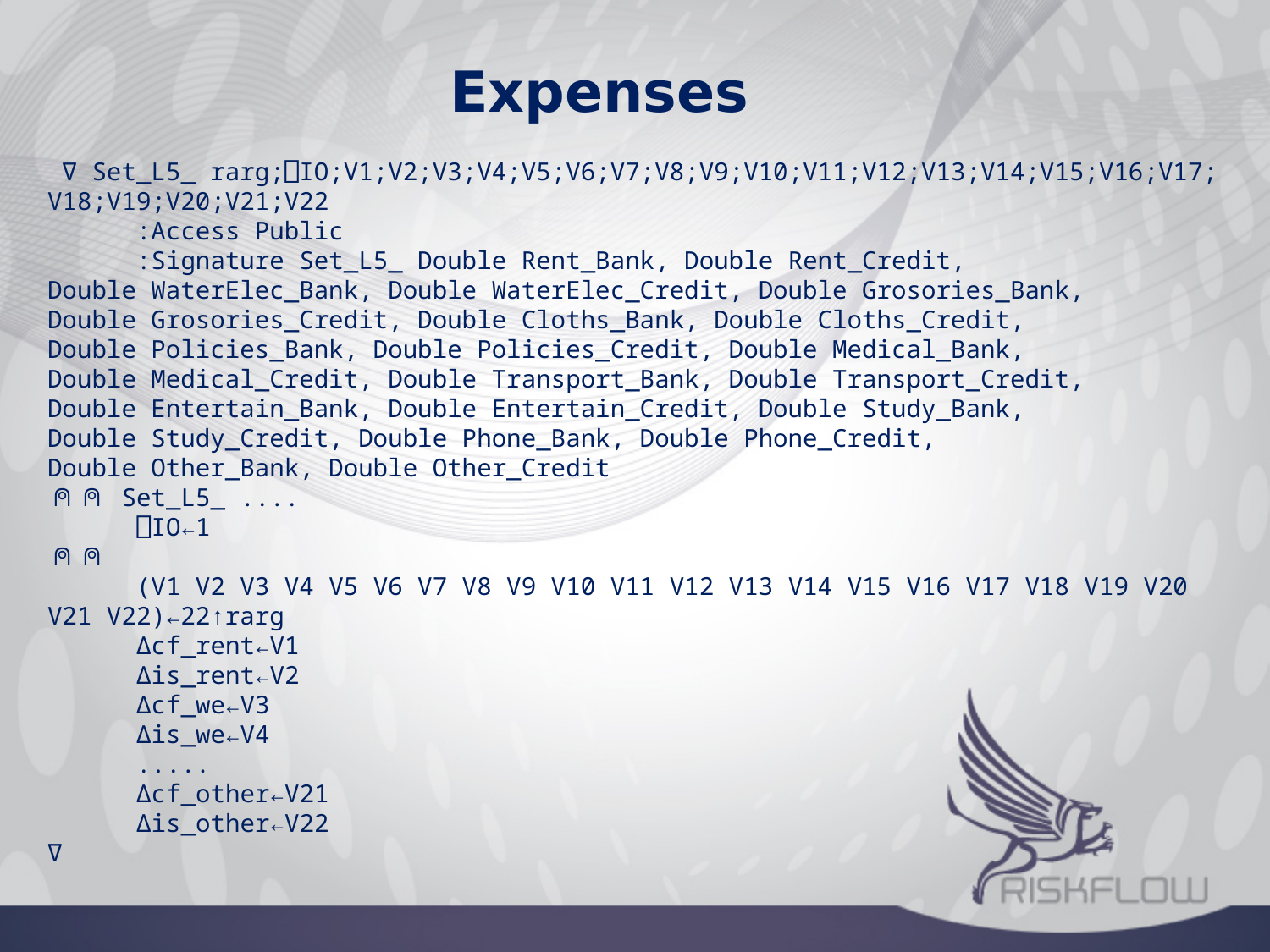

Expenses
 ∇ Set_L5_ rarg;⎕IO;V1;V2;V3;V4;V5;V6;V7;V8;V9;V10;V11;V12;V13;V14;V15;V16;V17;
V18;V19;V20;V21;V22
      :Access Public
      :Signature Set_L5_ Double Rent_Bank, Double Rent_Credit,
Double WaterElec_Bank, Double WaterElec_Credit, Double Grosories_Bank,
Double Grosories_Credit, Double Cloths_Bank, Double Cloths_Credit,
Double Policies_Bank, Double Policies_Credit, Double Medical_Bank,
Double Medical_Credit, Double Transport_Bank, Double Transport_Credit,
Double Entertain_Bank, Double Entertain_Credit, Double Study_Bank,
Double Study_Credit, Double Phone_Bank, Double Phone_Credit,
Double Other_Bank, Double Other_Credit
⍝⍝ Set_L5_ ....
      ⎕IO←1
⍝⍝
      (V1 V2 V3 V4 V5 V6 V7 V8 V9 V10 V11 V12 V13 V14 V15 V16 V17 V18 V19 V20 V21 V22)←22↑rarg
      ∆cf_rent←V1
      ∆is_rent←V2
      ∆cf_we←V3
      ∆is_we←V4
      .....
      ∆cf_other←V21
      ∆is_other←V22
∇